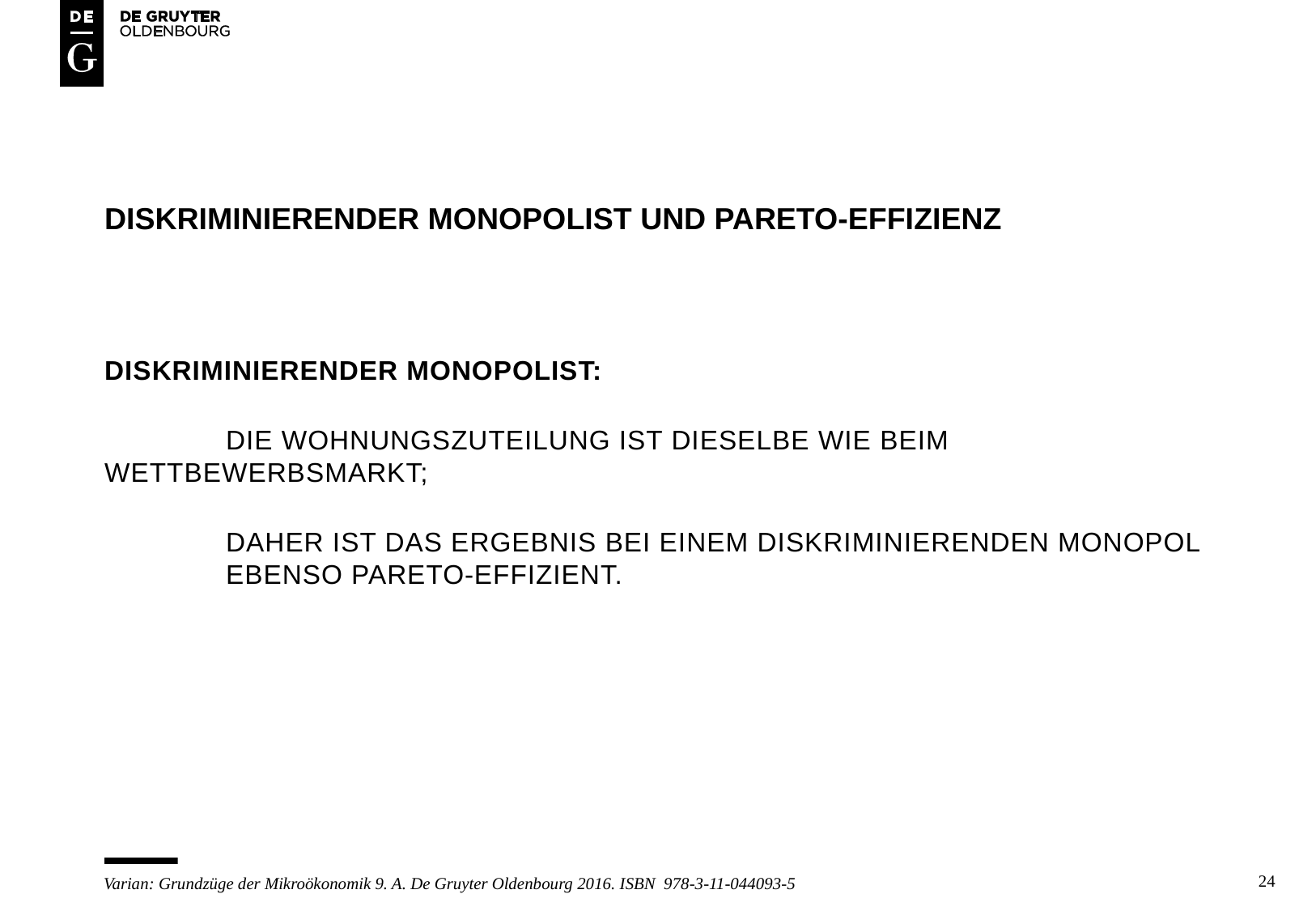

# Diskriminierender Monopolist und Pareto-Effizienz

Diskriminierender Monopolist:
	Die Wohnungszuteilung ist dieselbe wie beim 	Wettbewerbsmarkt;
	daher ist das Ergebnis bei einem diskriminierenden Monopol 	ebenso Pareto-effizient.

24
Varian: Grundzüge der Mikroökonomik 9. A. De Gruyter Oldenbourg 2016. ISBN  978-3-11-044093-5